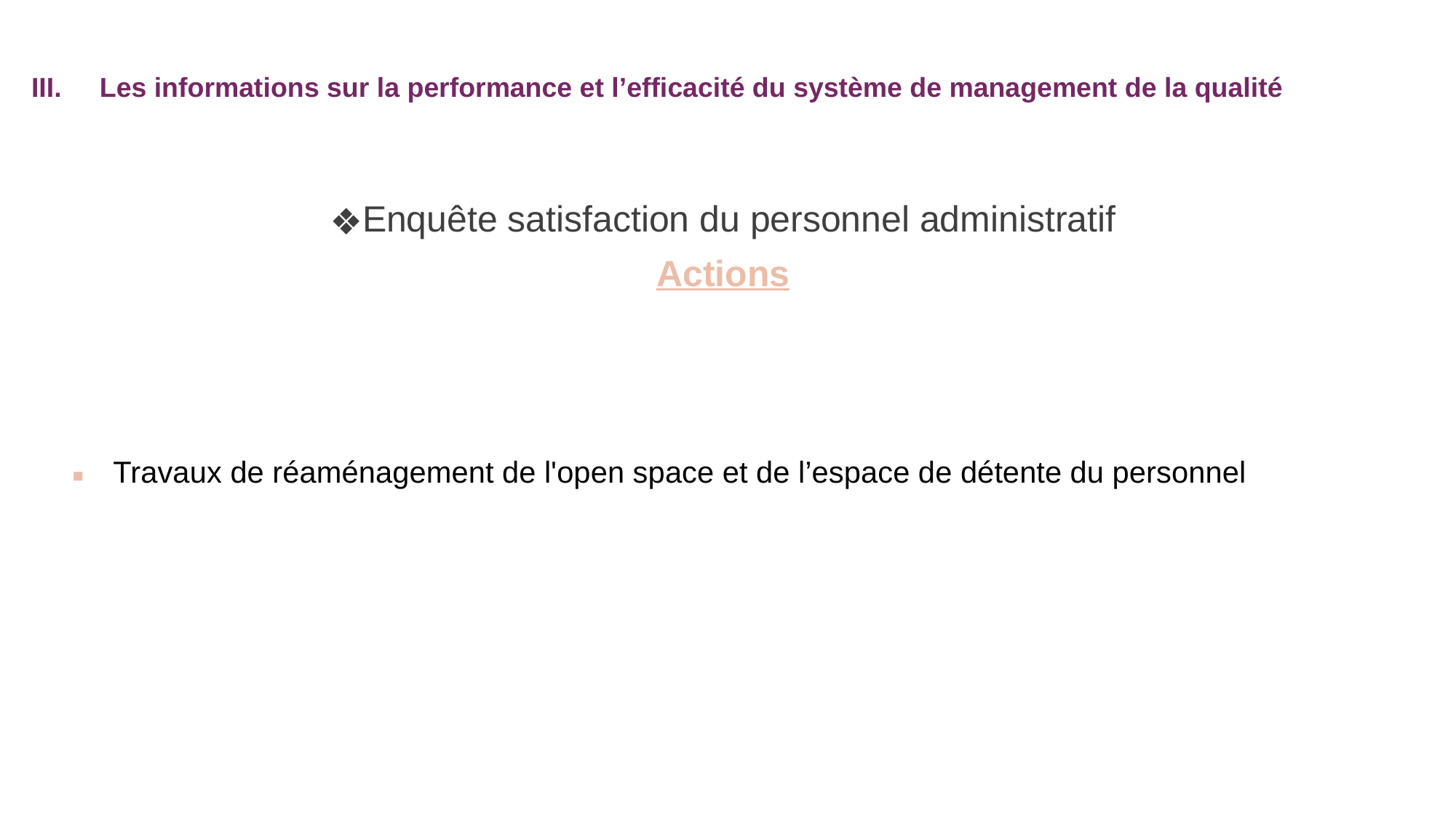

Les informations sur la performance et l’efficacité du système de management de la qualité
Enquête satisfaction du personnel administratif
Actions
Travaux de réaménagement de l'open space et de l’espace de détente du personnel